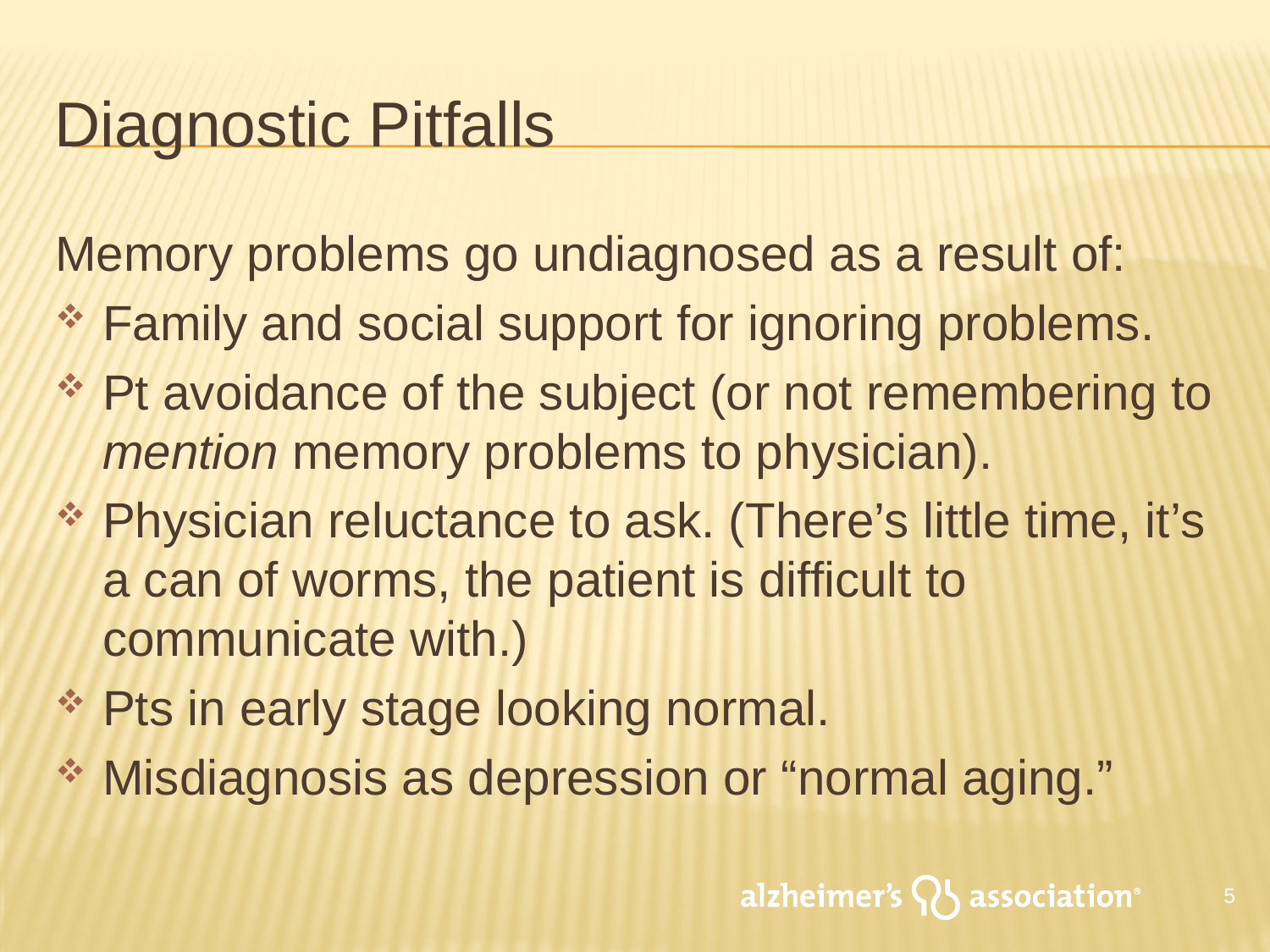

# Diagnostic Pitfalls
Memory problems go undiagnosed as a result of:
Family and social support for ignoring problems.
Pt avoidance of the subject (or not remembering to mention memory problems to physician).
Physician reluctance to ask. (There’s little time, it’s a can of worms, the patient is difficult to communicate with.)
Pts in early stage looking normal.
Misdiagnosis as depression or “normal aging.”

5